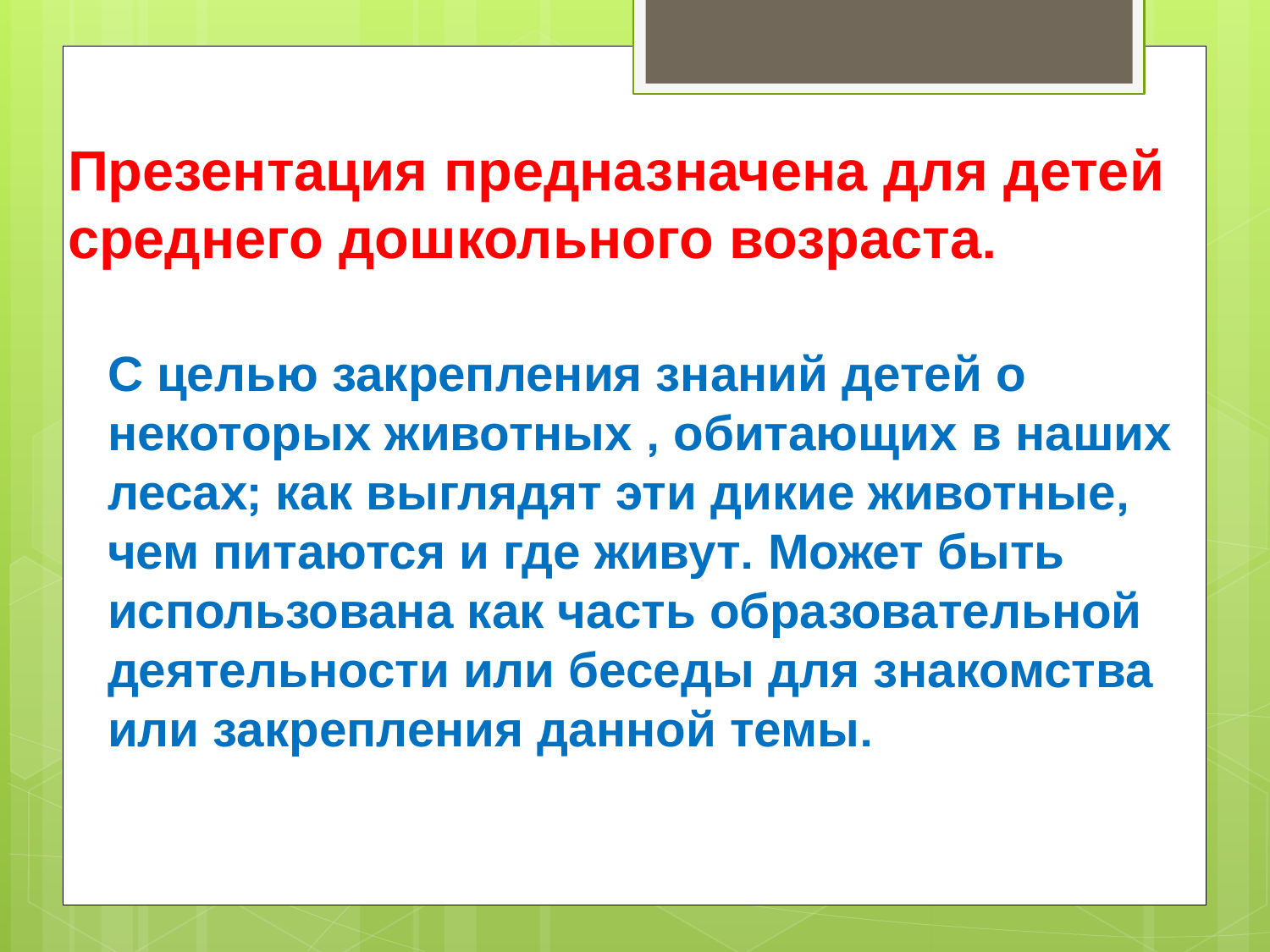

# Презентация предназначена для детей среднего дошкольного возраста.
С целью закрепления знаний детей о некоторых животных , обитающих в наших лесах; как выглядят эти дикие животные, чем питаются и где живут. Может быть использована как часть образовательной деятельности или беседы для знакомства или закрепления данной темы.